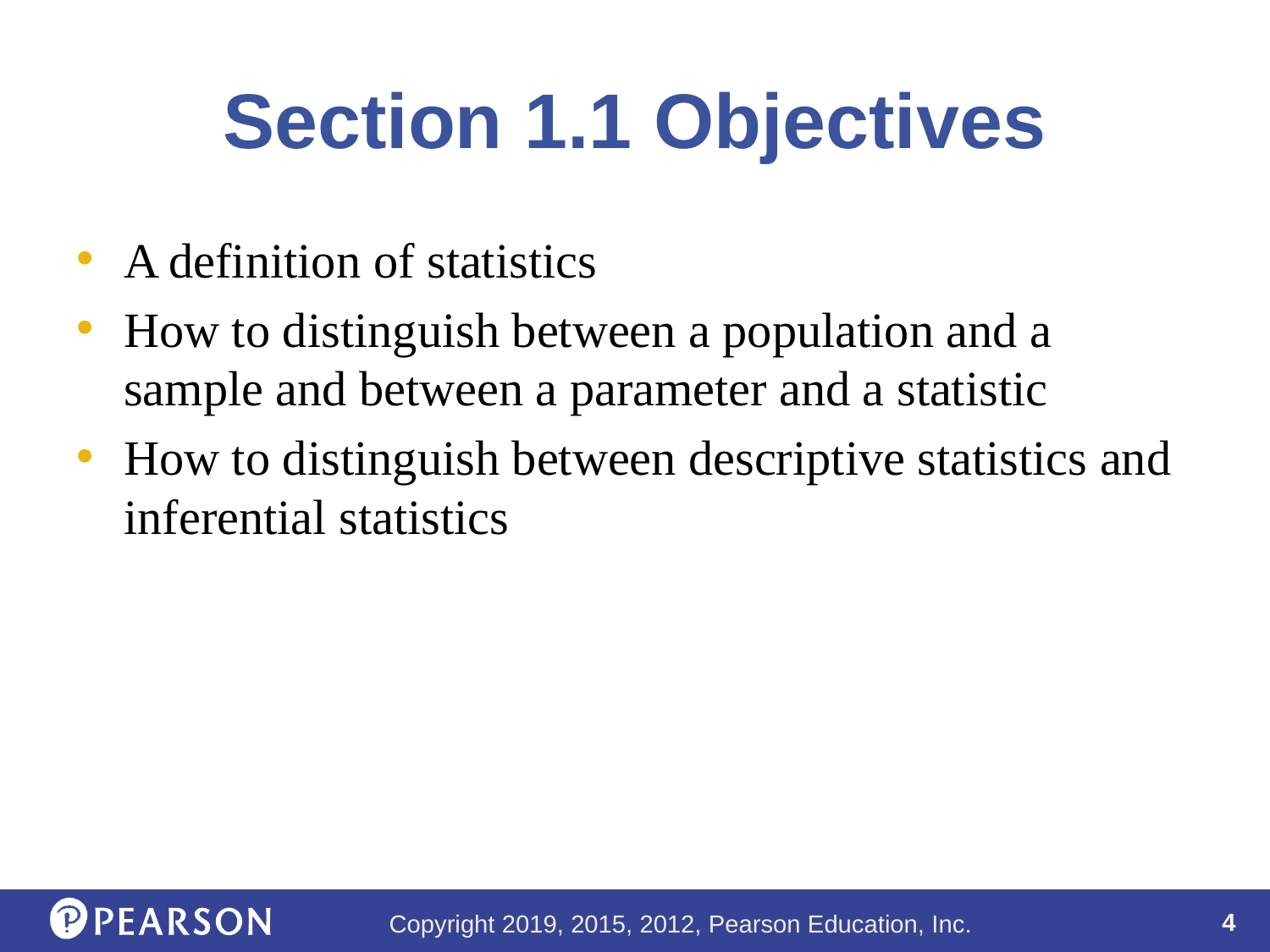

# Section 1.1 Objectives
A definition of statistics
How to distinguish between a population and a sample and between a parameter and a statistic
How to distinguish between descriptive statistics and inferential statistics